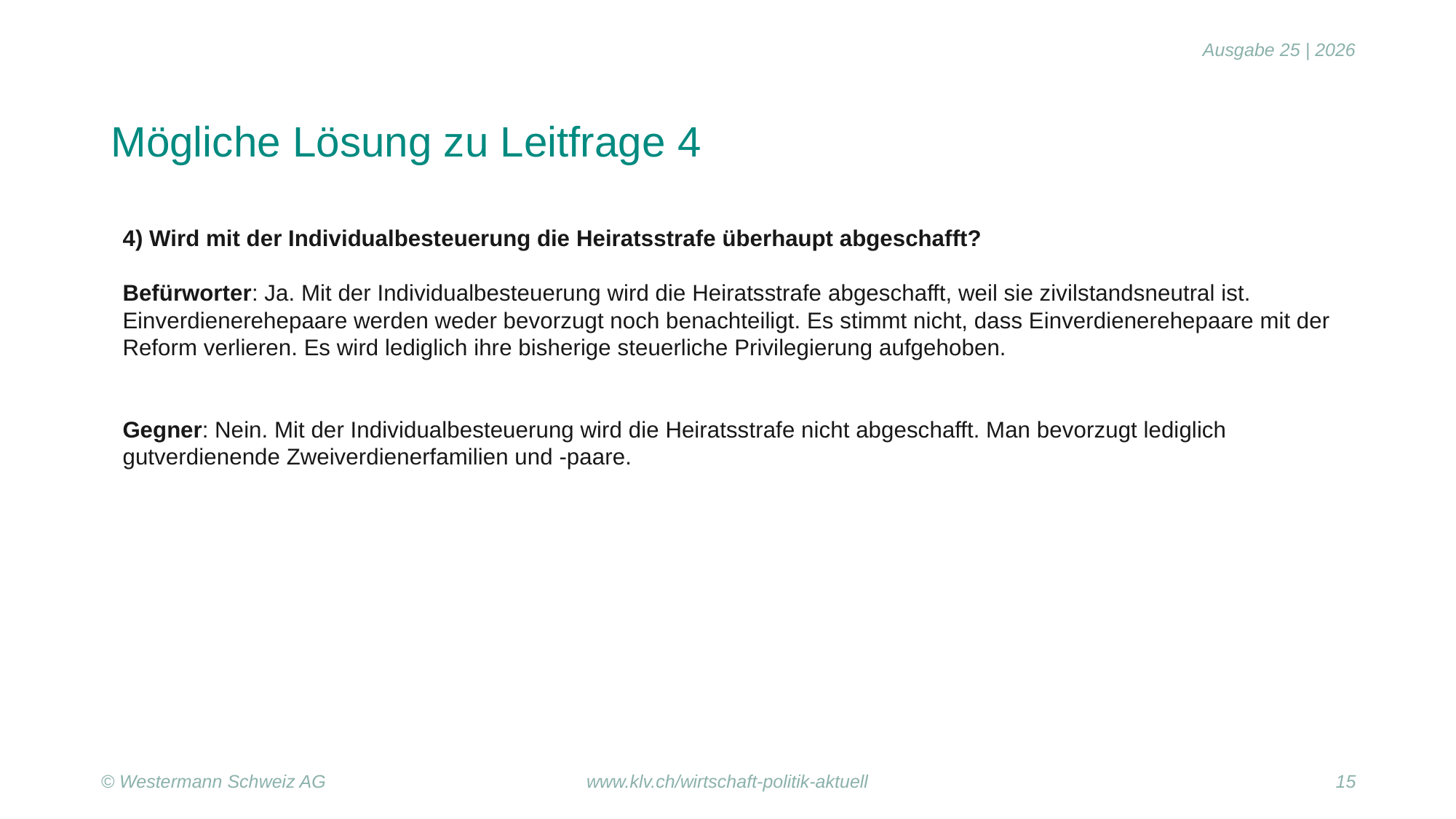

Mögliche Lösung zu Leitfrage 4
4) Wird mit der Individualbesteuerung die Heiratsstrafe überhaupt abgeschafft?

Befürworter: Ja. Mit der Individualbesteuerung wird die Heiratsstrafe abgeschafft, weil sie zivilstandsneutral ist. Einverdienerehepaare werden weder bevorzugt noch benachteiligt. Es stimmt nicht, dass Einverdienerehepaare mit der Reform verlieren. Es wird lediglich ihre bisherige steuerliche Privilegierung aufgehoben.

Gegner: Nein. Mit der Individualbesteuerung wird die Heiratsstrafe nicht abgeschafft. Man bevorzugt lediglich gutverdienende Zweiverdienerfamilien und -paare.